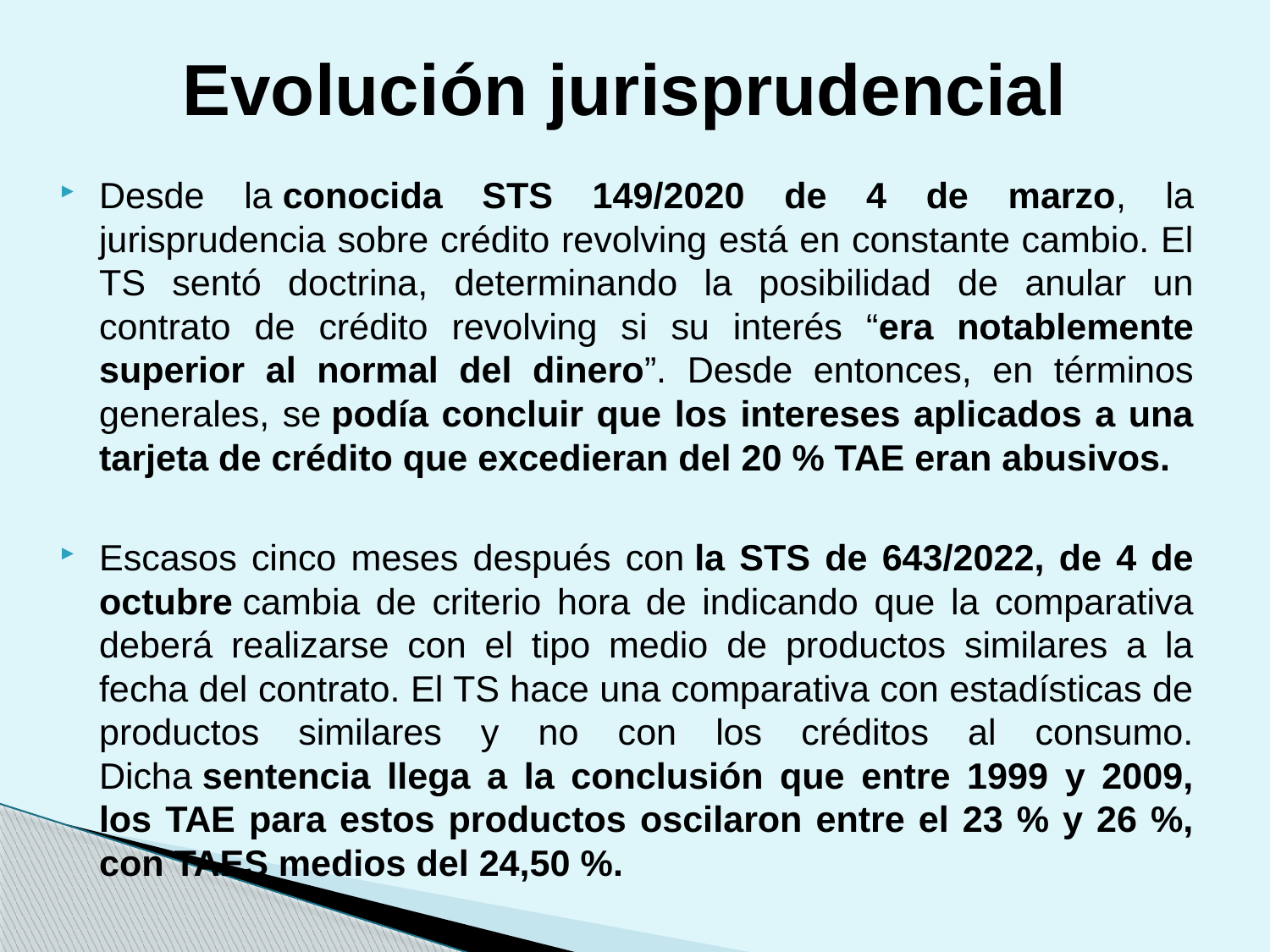

# Evolución jurisprudencial
Desde la conocida STS 149/2020 de 4 de marzo, la jurisprudencia sobre crédito revolving está en constante cambio. El TS sentó doctrina, determinando la posibilidad de anular un contrato de crédito revolving si su interés “era notablemente superior al normal del dinero”. Desde entonces, en términos generales, se podía concluir que los intereses aplicados a una tarjeta de crédito que excedieran del 20 % TAE eran abusivos.

Escasos cinco meses después con la STS de 643/2022, de 4 de octubre cambia de criterio hora de indicando que la comparativa deberá realizarse con el tipo medio de productos similares a la fecha del contrato. El TS hace una comparativa con estadísticas de productos similares y no con los créditos al consumo. Dicha sentencia llega a la conclusión que entre 1999 y 2009, los TAE para estos productos oscilaron entre el 23 % y 26 %, con TAES medios del 24,50 %.